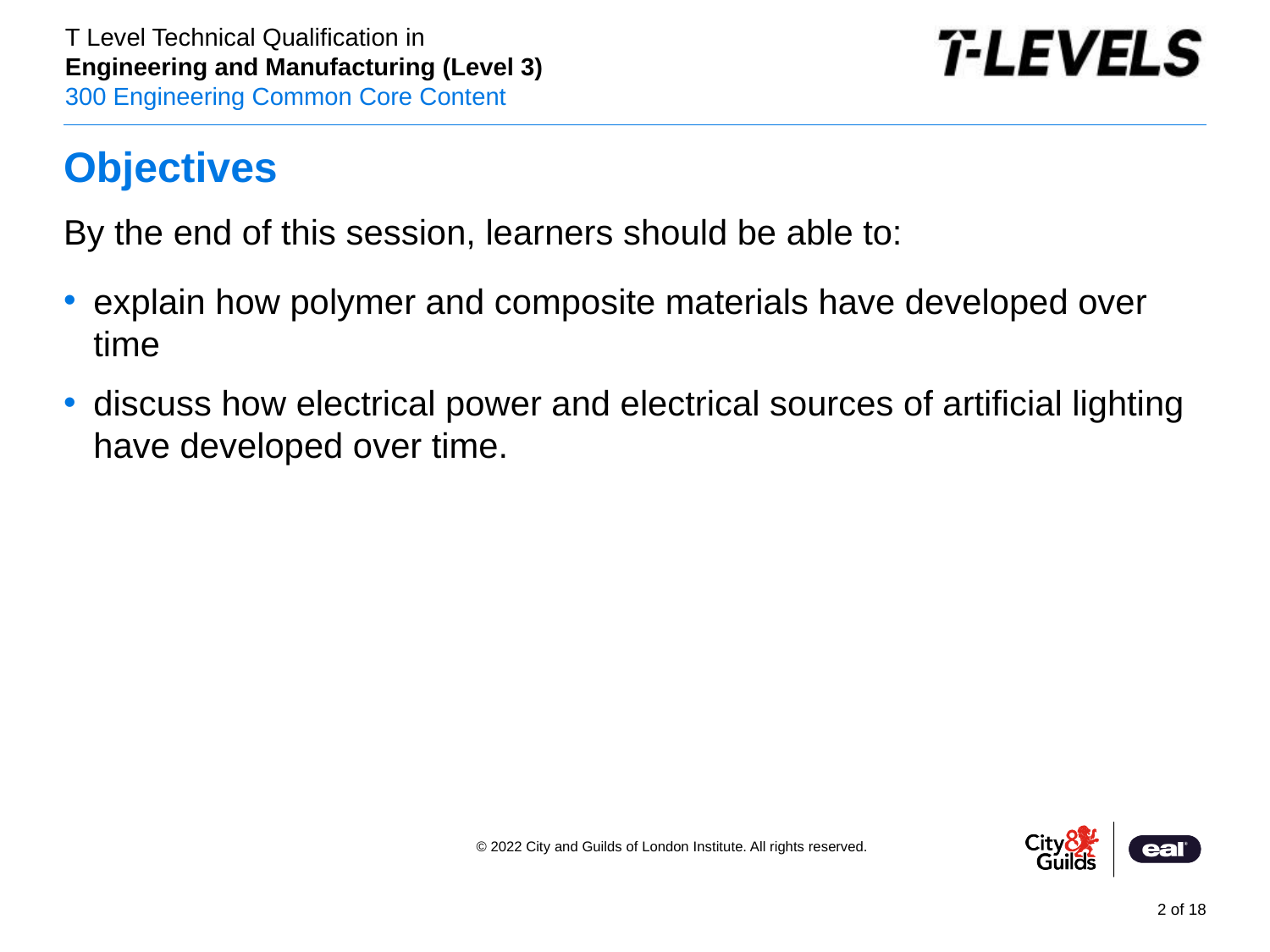

# Objectives

PowerPoint presentation
By the end of this session, learners should be able to:
explain how polymer and composite materials have developed over time
discuss how electrical power and electrical sources of artificial lighting have developed over time.